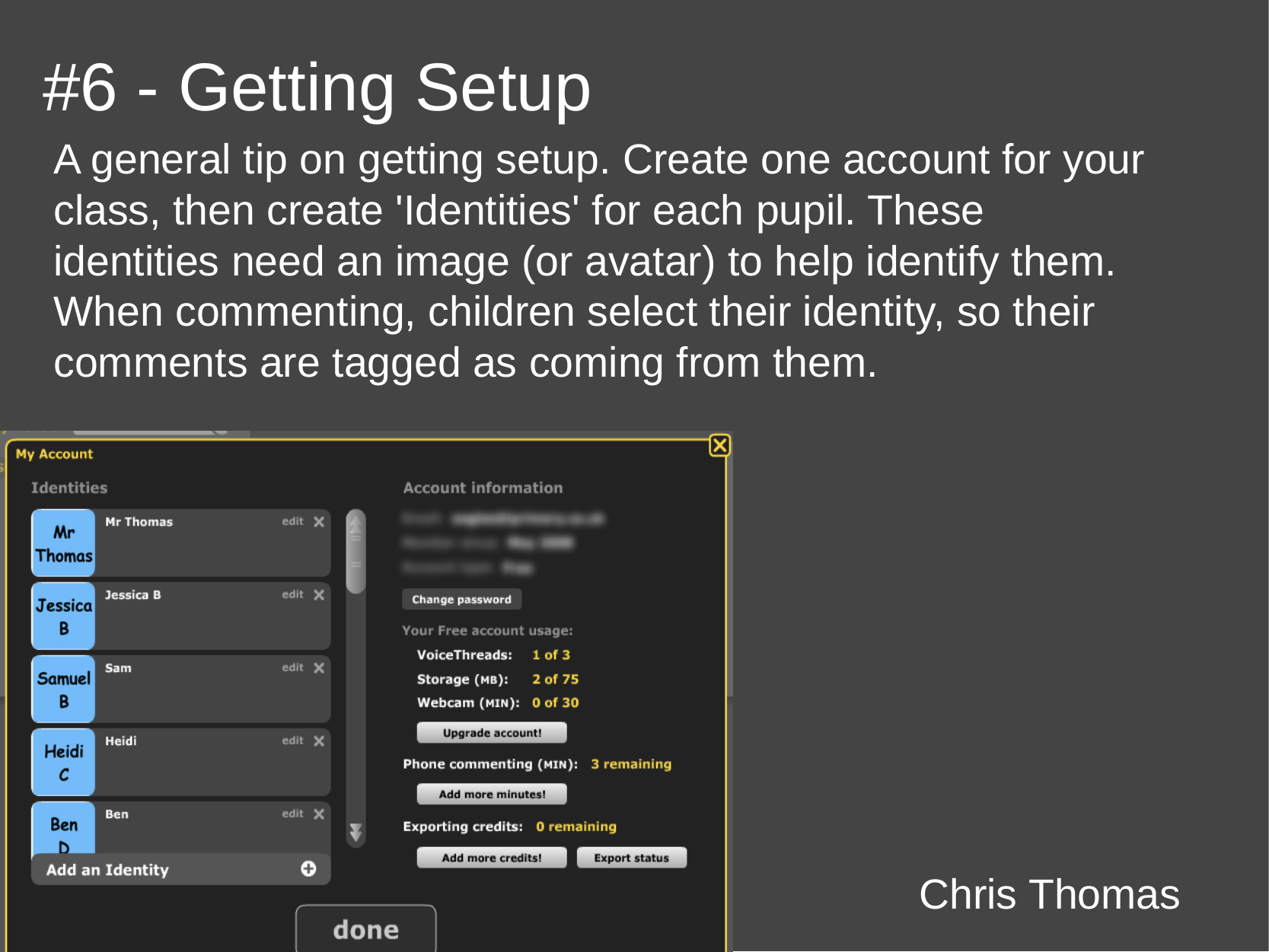

# #6 - Getting Setup
A general tip on getting setup. Create one account for your class, then create 'Identities' for each pupil. These identities need an image (or avatar) to help identify them. When commenting, children select their identity, so their comments are tagged as coming from them.

Chris Thomas